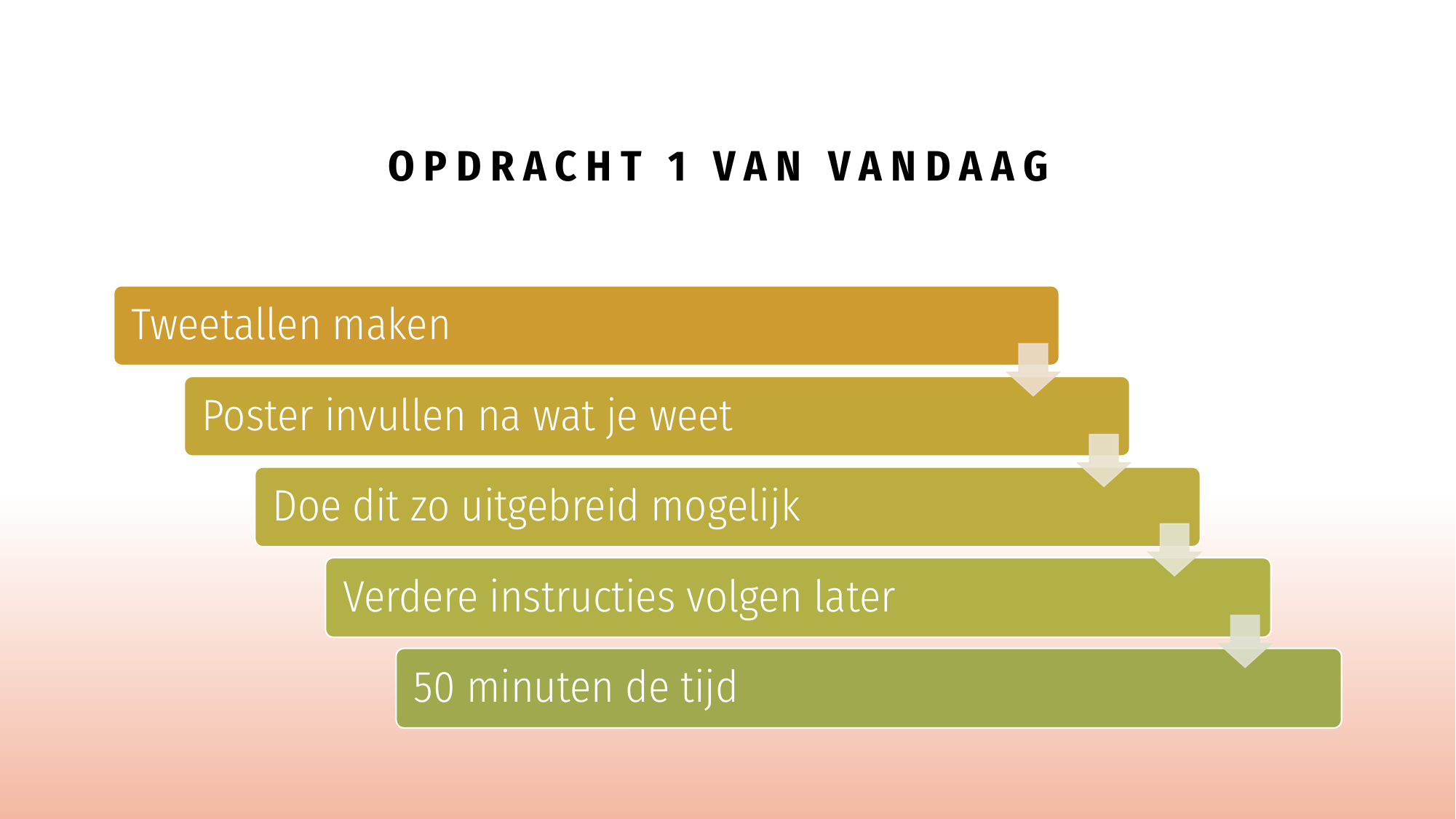

# Opdracht 1 van vandaag
Tweetallen maken
Poster invullen na wat je weet
Doe dit zo uitgebreid mogelijk
Verdere instructies volgen later
50 minuten de tijd